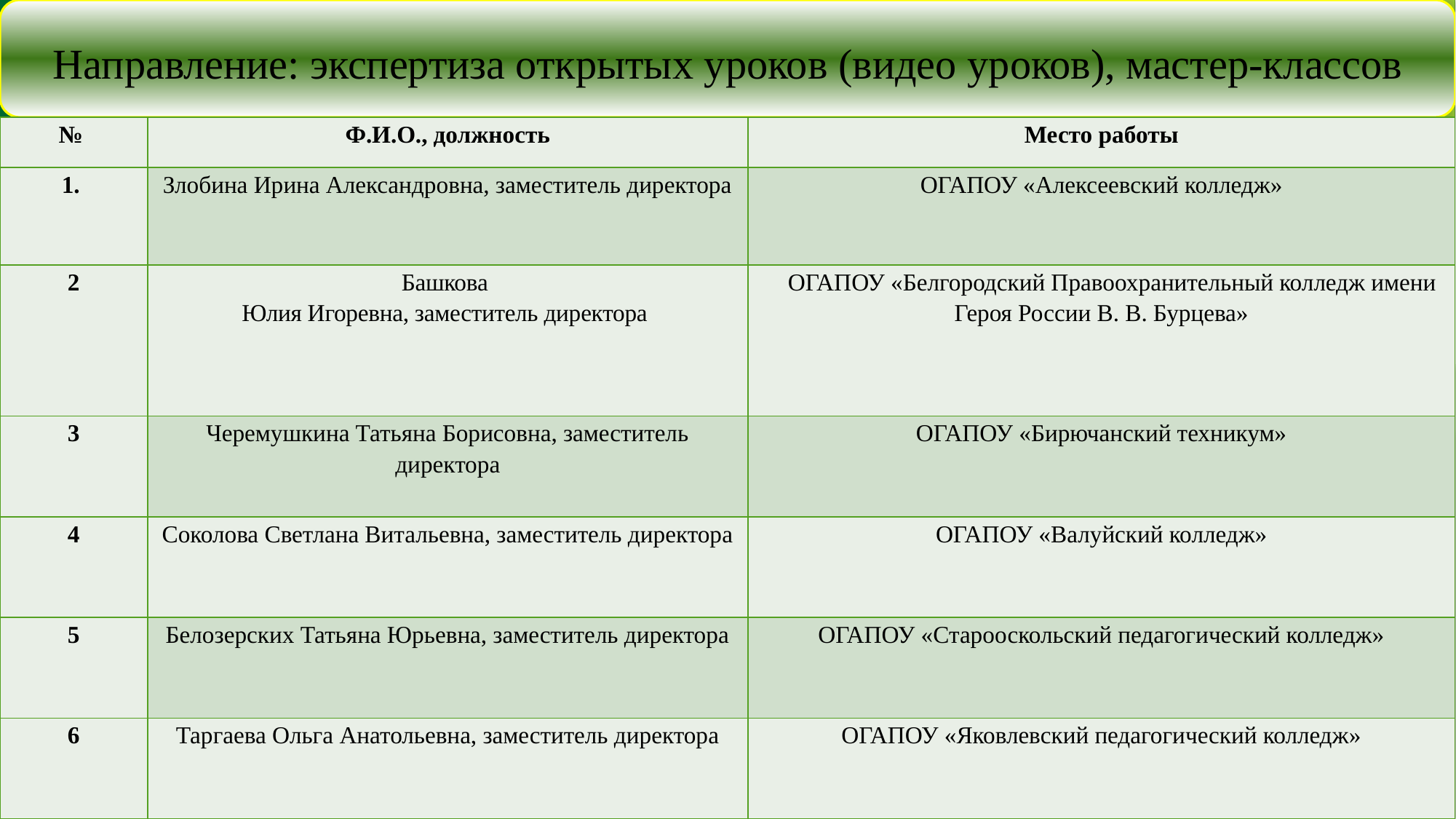

Направление: экспертиза открытых уроков (видео уроков), мастер-классов
| № | Ф.И.О., должность | Место работы |
| --- | --- | --- |
| 1. | Злобина Ирина Александровна, заместитель директора | ОГАПОУ «Алексеевский колледж» |
| 2 | Башкова Юлия Игоревна, заместитель директора | ОГАПОУ «Белгородский Правоохранительный колледж имени Героя России В. В. Бурцева» |
| 3 | Черемушкина Татьяна Борисовна, заместитель директора | ОГАПОУ «Бирючанский техникум» |
| 4 | Соколова Светлана Витальевна, заместитель директора | ОГАПОУ «Валуйский колледж» |
| 5 | Белозерских Татьяна Юрьевна, заместитель директора | ОГАПОУ «Старооскольский педагогический колледж» |
| 6 | Таргаева Ольга Анатольевна, заместитель директора | ОГАПОУ «Яковлевский педагогический колледж» |